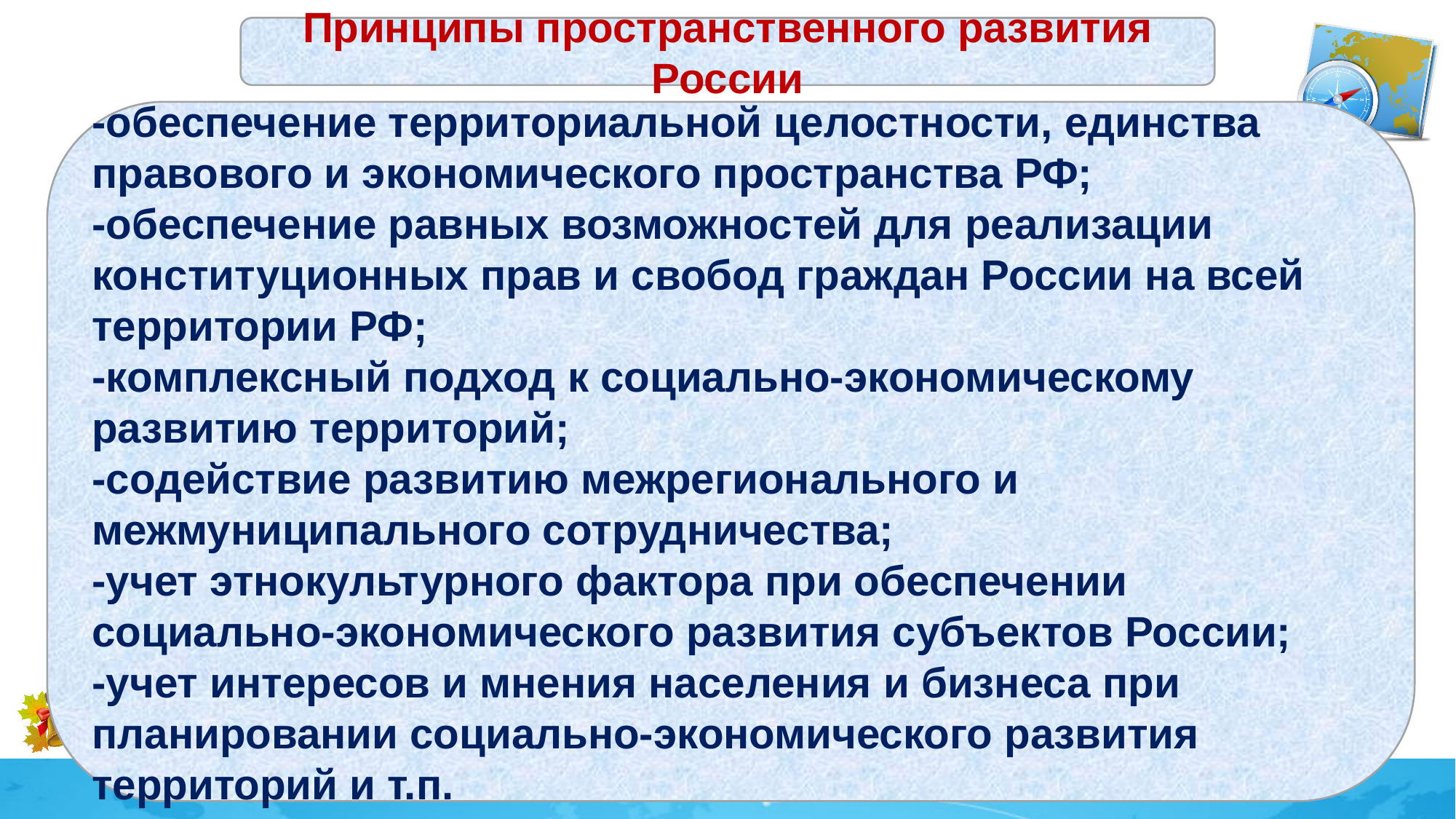

Принципы пространственного развития России
-обеспечение территориальной целостности, единства правового и экономического пространства РФ;
-обеспечение равных возможностей для реализации конституционных прав и свобод граждан России на всей территории РФ;
-комплексный подход к социально-экономическому развитию территорий;
-содействие развитию межрегионального и межмуниципального сотрудничества;
-учет этнокультурного фактора при обеспечении социально-экономического развития субъектов России;
-учет интересов и мнения населения и бизнеса при планировании социально-экономического развития территорий и т.п.